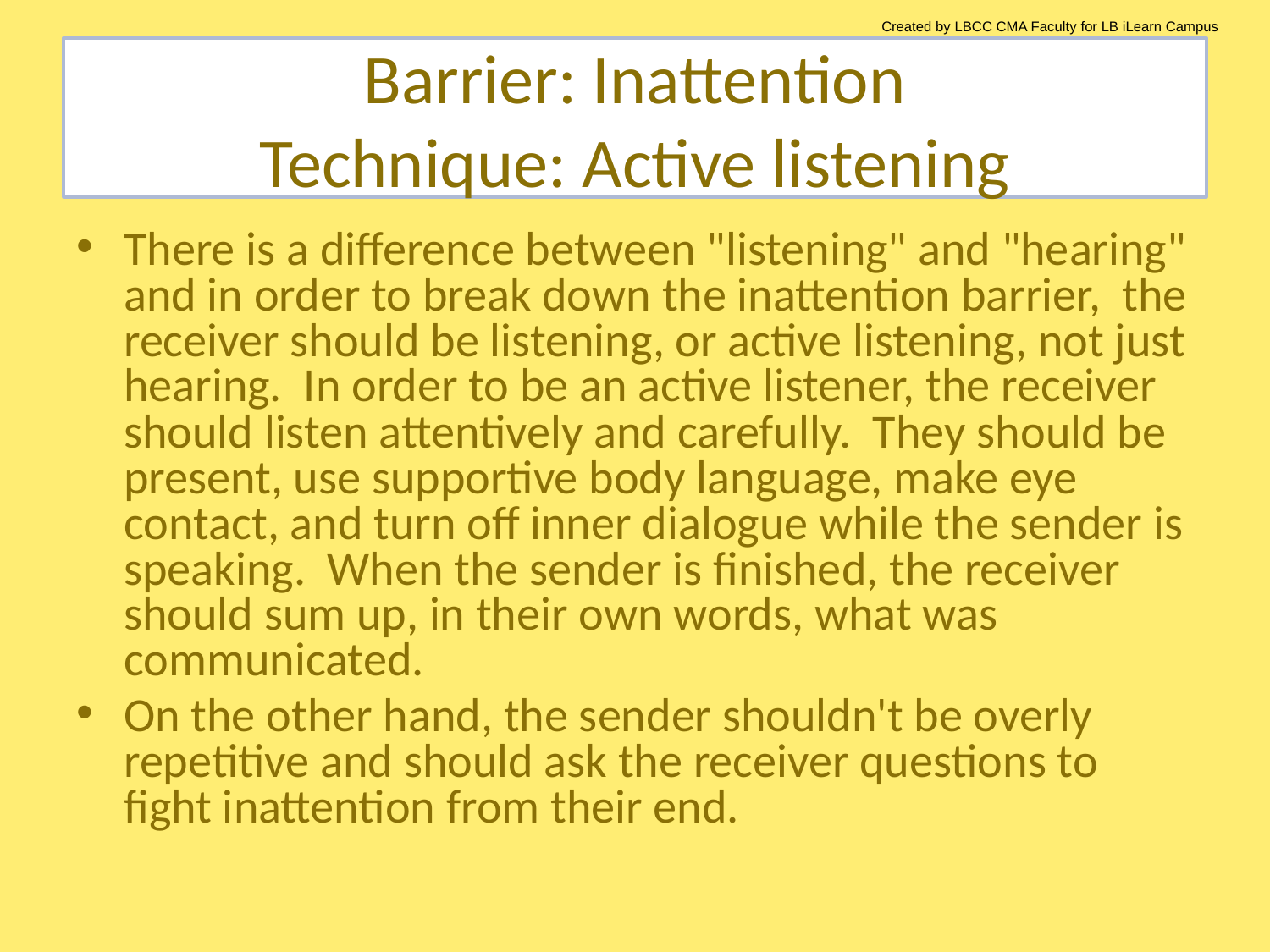

Created by LBCC CMA Faculty for LB iLearn Campus
# Barrier: Inattention Technique: Active listening
There is a difference between "listening" and "hearing" and in order to break down the inattention barrier,  the receiver should be listening, or active listening, not just hearing.  In order to be an active listener, the receiver should listen attentively and carefully.  They should be present, use supportive body language, make eye contact, and turn off inner dialogue while the sender is speaking.  When the sender is finished, the receiver should sum up, in their own words, what was communicated.
On the other hand, the sender shouldn't be overly repetitive and should ask the receiver questions to fight inattention from their end.